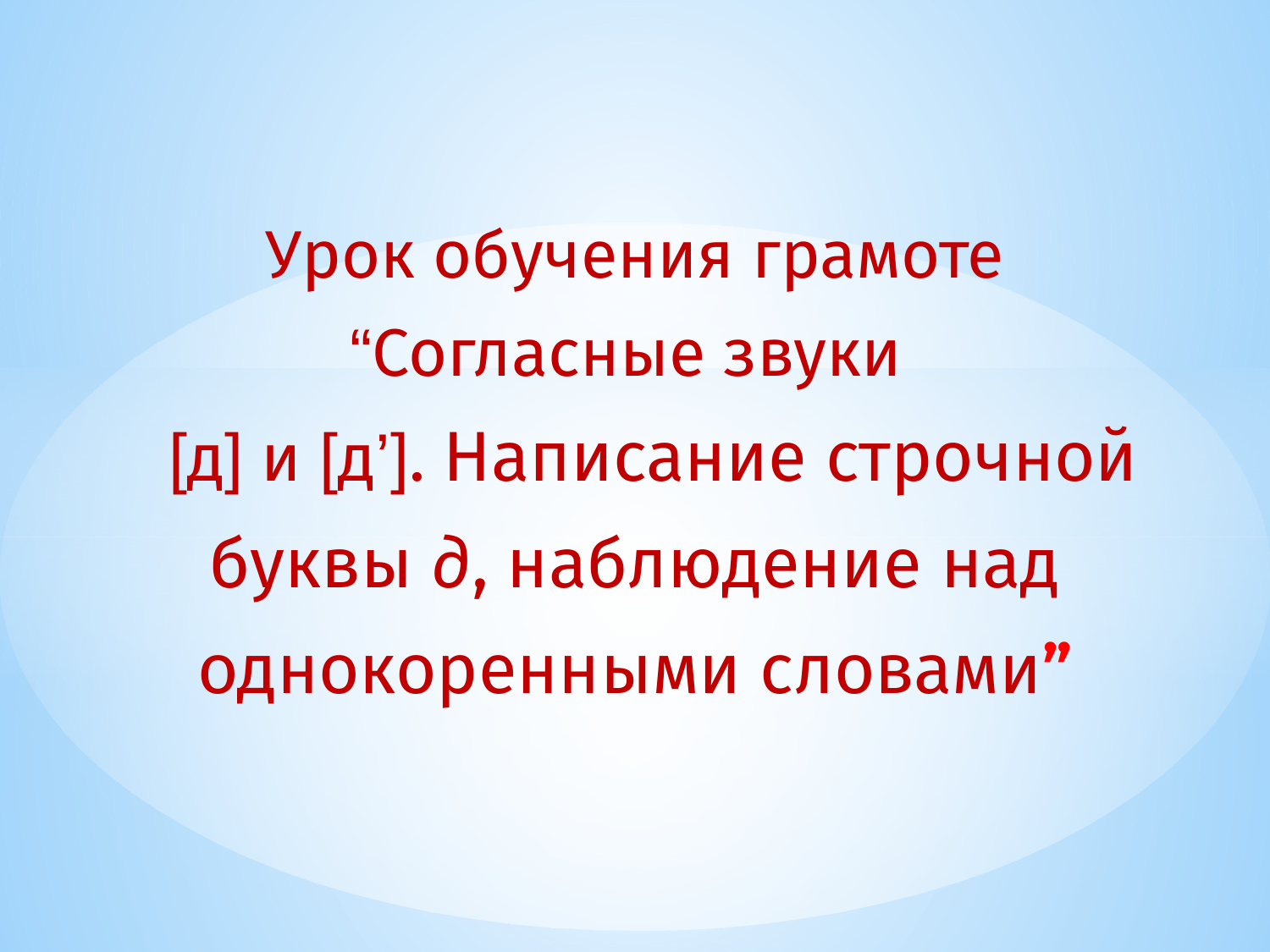

Урок обучения грамоте
“Согласные звуки
  [д] и [д’]. Написание строчной буквы д, наблюде­ние над однокоренными словами”